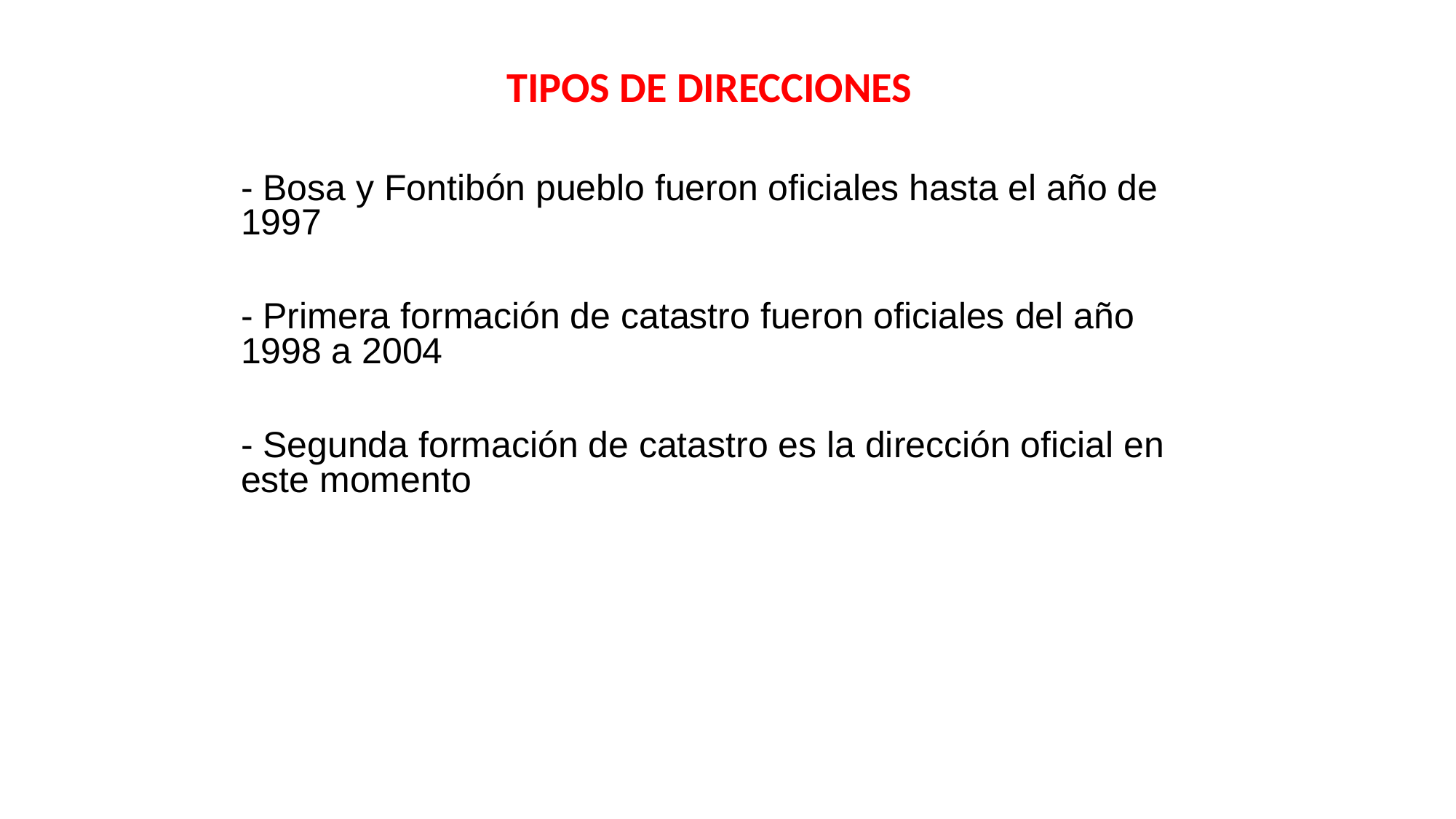

TIPOS DE DIRECCIONES

- Bosa y Fontibón pueblo fueron oficiales hasta el año de 1997

- Primera formación de catastro fueron oficiales del año 1998 a 2004

- Segunda formación de catastro es la dirección oficial en este momento